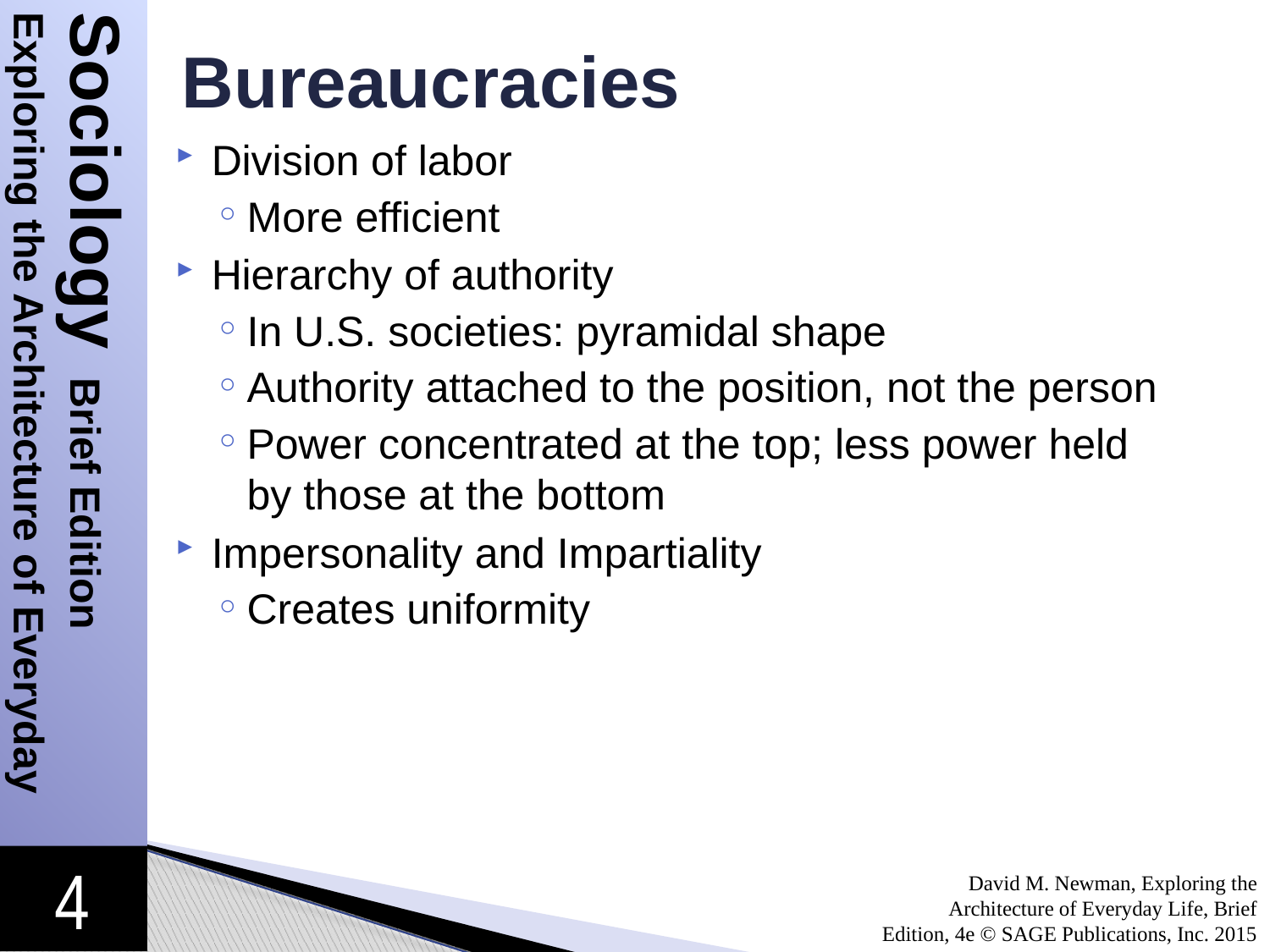

# Bureaucracies
Division of labor
More efficient
Hierarchy of authority
In U.S. societies: pyramidal shape
Authority attached to the position, not the person
Power concentrated at the top; less power held by those at the bottom
Impersonality and Impartiality
Creates uniformity
David M. Newman, Exploring the Architecture of Everyday Life, Brief Edition, 4e © SAGE Publications, Inc. 2015